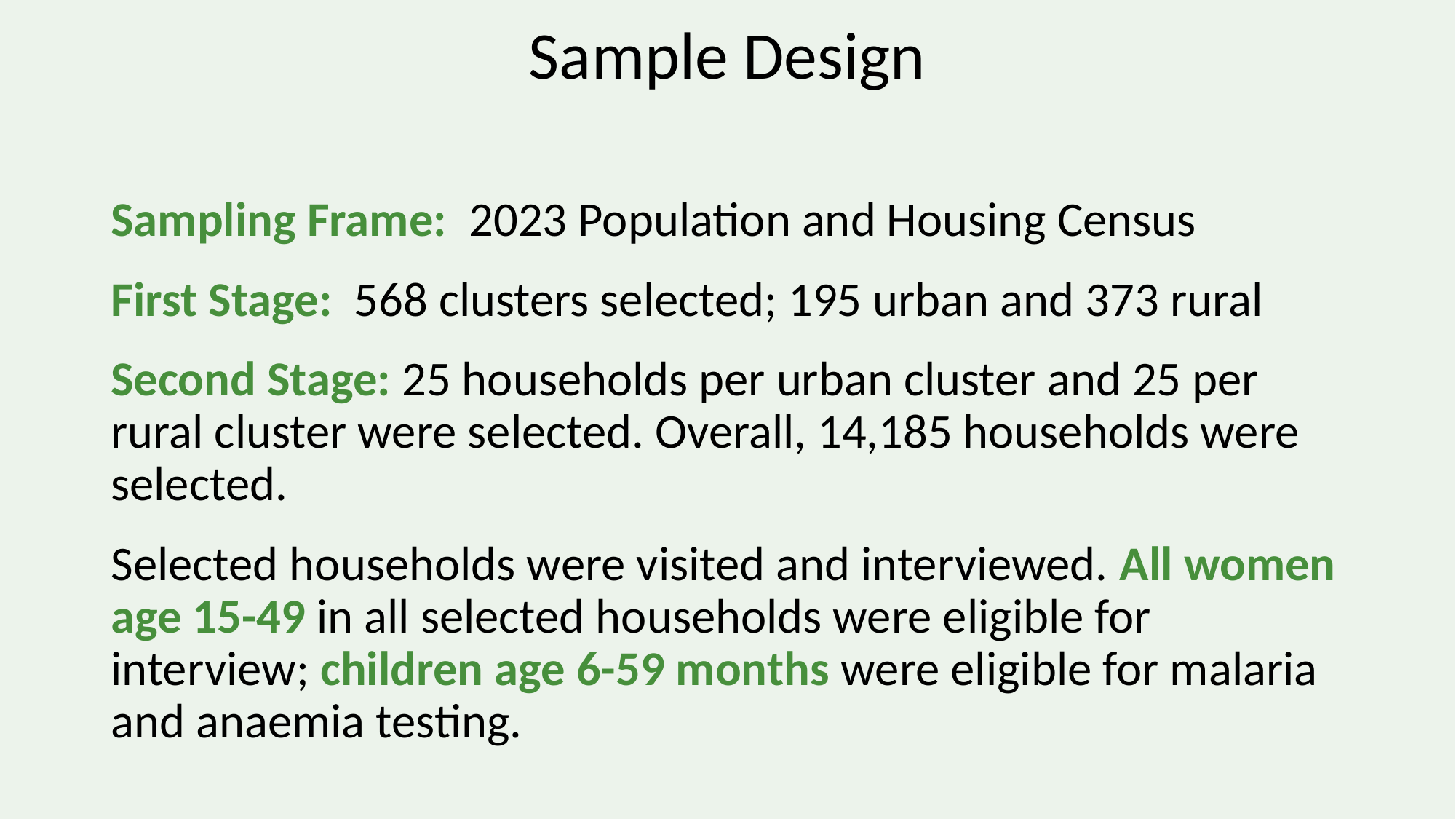

# Sample Design
Sampling Frame:  2023 Population and Housing Census
First Stage:  568 clusters selected; 195 urban and 373 rural
Second Stage: 25 households per urban cluster and 25 per rural cluster were selected. Overall, 14,185 households were selected.
Selected households were visited and interviewed. All women age 15-49 in all selected households were eligible for interview; children age 6-59 months were eligible for malaria and anaemia testing.